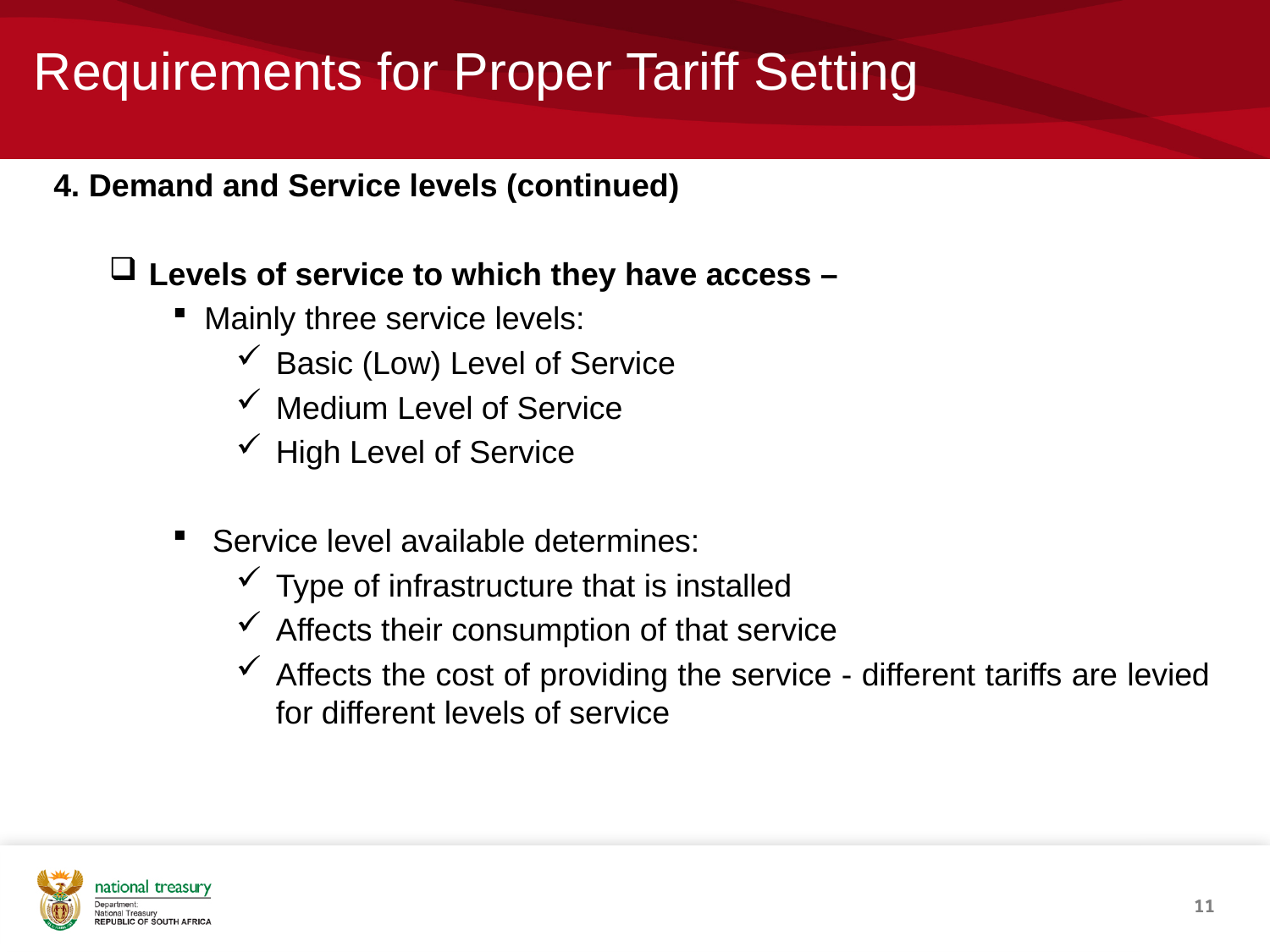

# Requirements for Proper Tariff Setting
4. Demand and Service levels (continued)

Levels of service to which they have access –
Mainly three service levels:
Basic (Low) Level of Service
Medium Level of Service
High Level of Service

Service level available determines:
Type of infrastructure that is installed
Affects their consumption of that service
Affects the cost of providing the service - different tariffs are levied for different levels of service
11